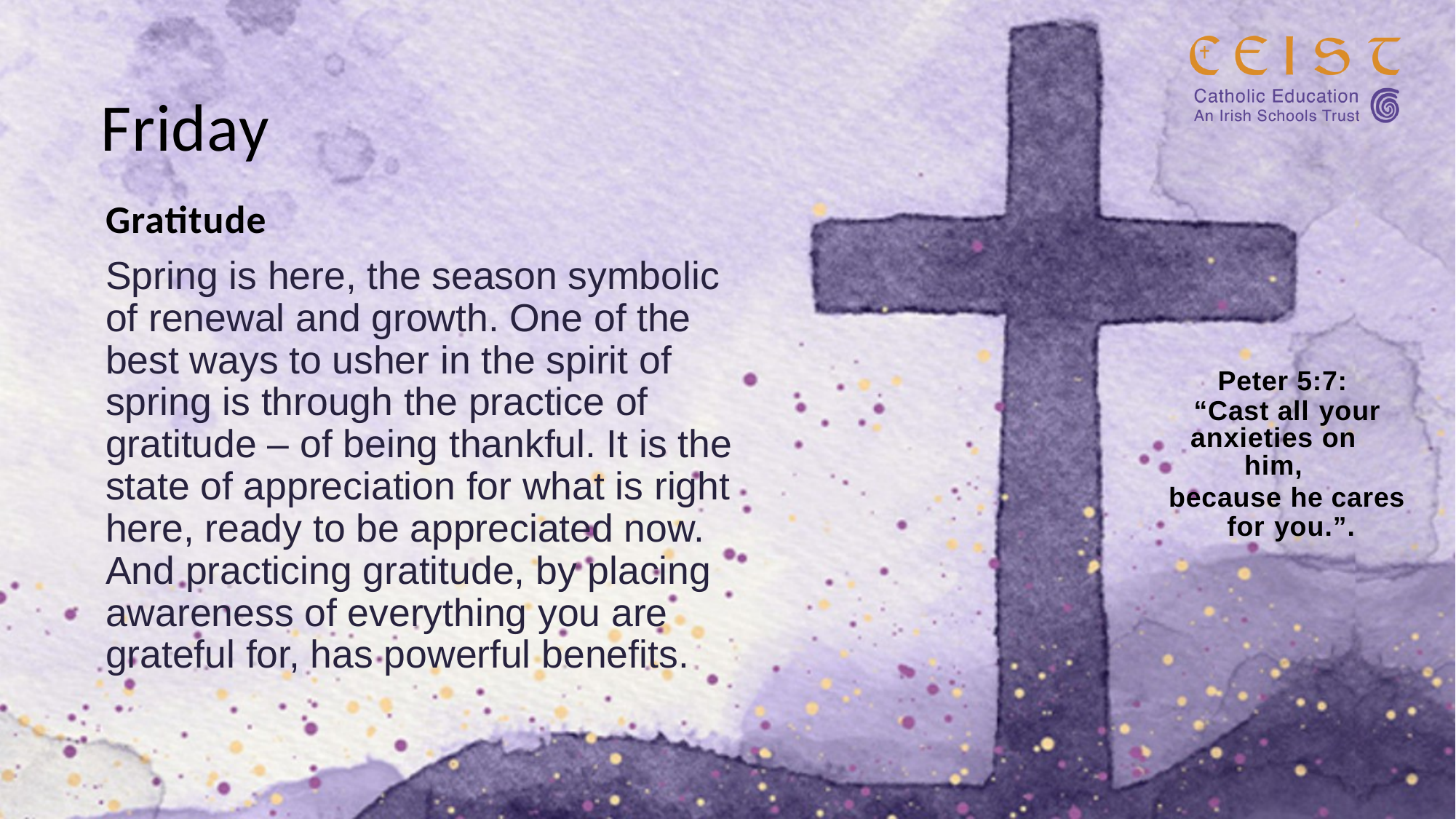

# Friday
Gratitude
Spring is here, the season symbolic of renewal and growth. One of the best ways to usher in the spirit of spring is through the practice of gratitude – of being thankful. It is the state of appreciation for what is right here, ready to be appreciated now. And practicing gratitude, by placing awareness of everything you are grateful for, has powerful benefits.
Peter 5:7:  “Cast all your
anxieties on him,
because he cares  for you.”.